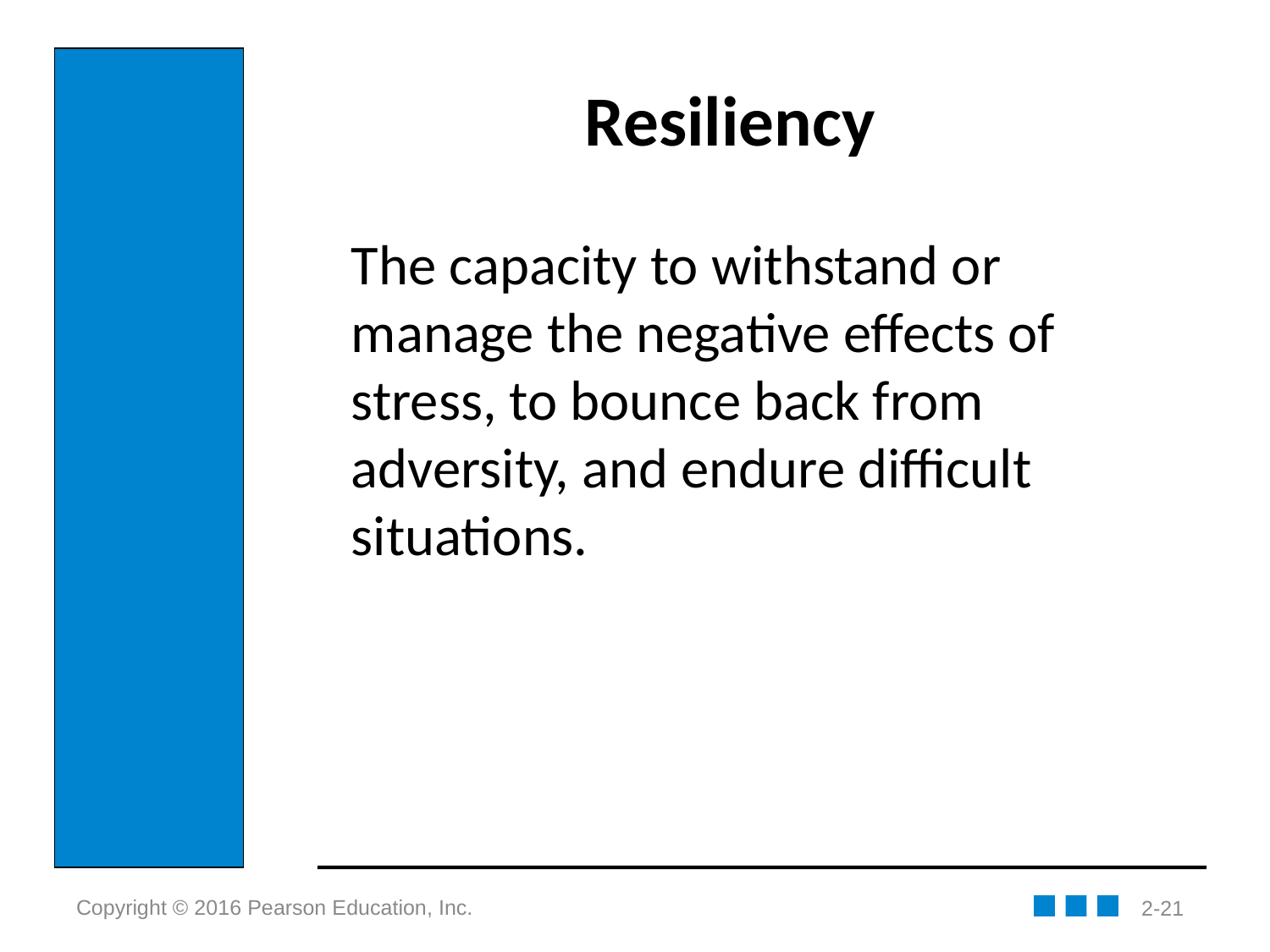

# Resiliency

The capacity to withstand or manage the negative effects of stress, to bounce back from adversity, and endure difficult situations.

2-21
Copyright © 2016 Pearson Education, Inc.